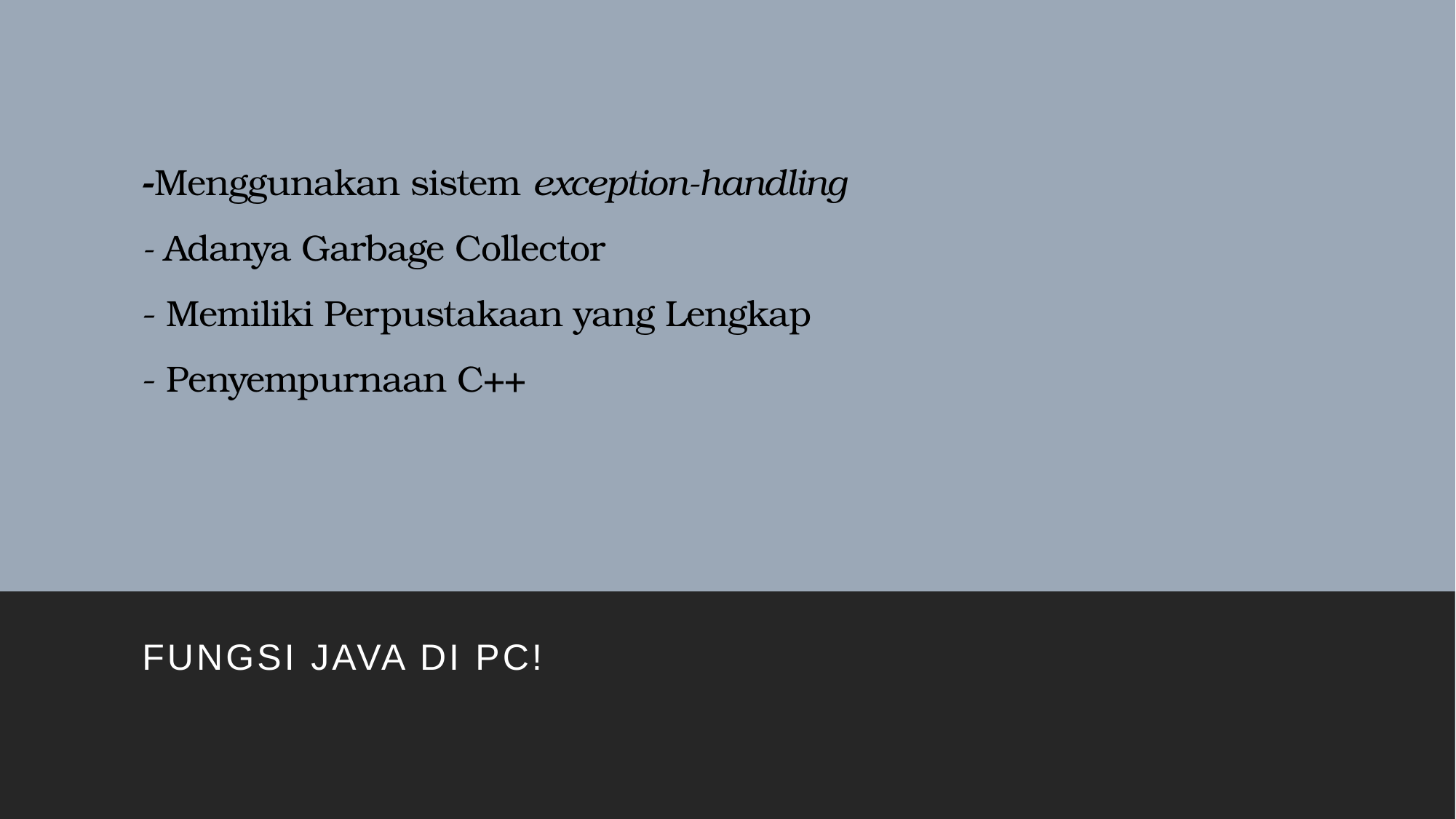

# -Menggunakan sistem exception-handling - Adanya Garbage Collector - Memiliki Perpustakaan yang Lengkap - Penyempurnaan C++

FUNGSI JAVA DI PC!